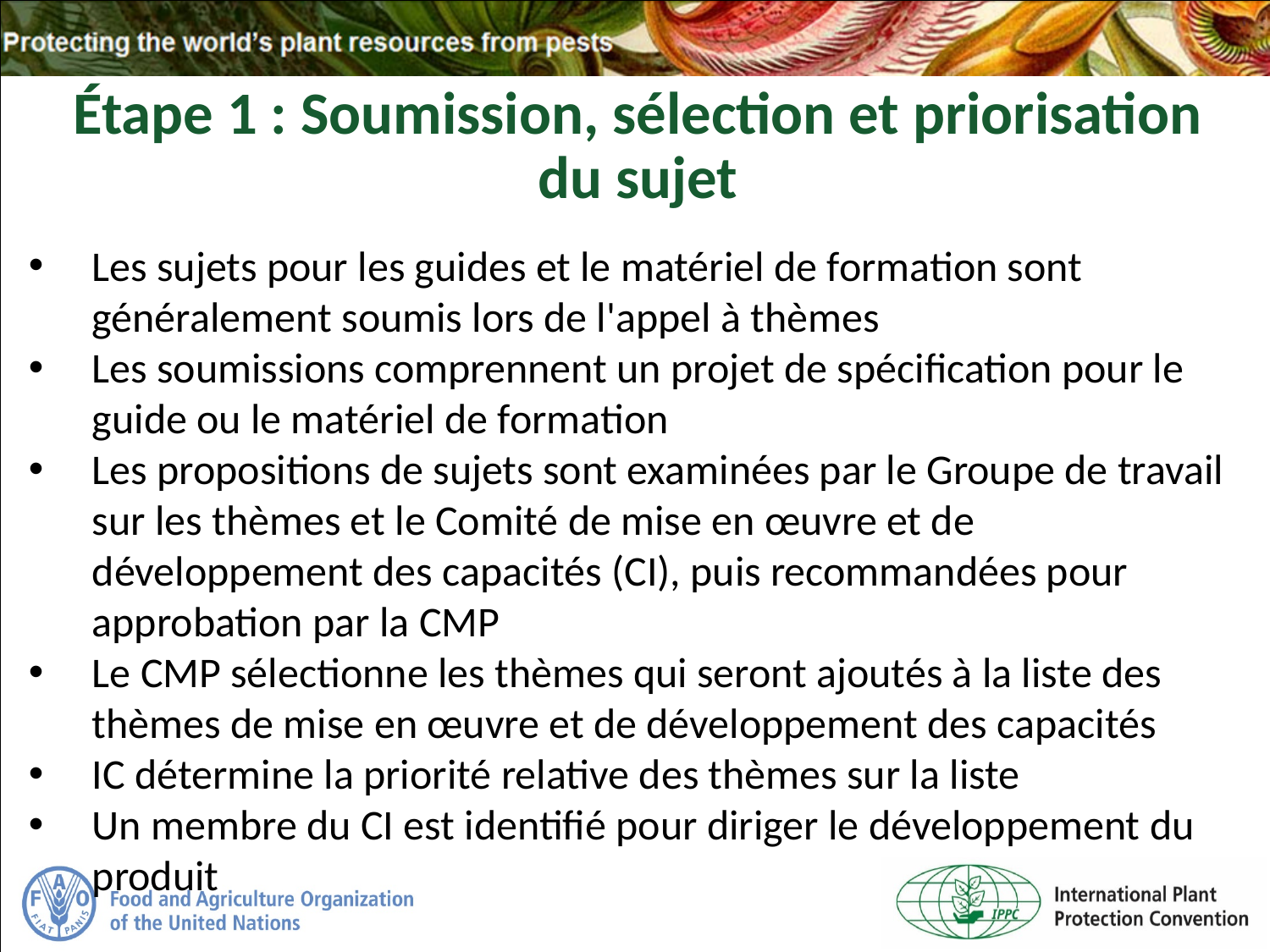

Étape 1 : Soumission, sélection et priorisation du sujet

Les sujets pour les guides et le matériel de formation sont généralement soumis lors de l'appel à thèmes
Les soumissions comprennent un projet de spécification pour le guide ou le matériel de formation
Les propositions de sujets sont examinées par le Groupe de travail sur les thèmes et le Comité de mise en œuvre et de développement des capacités (CI), puis recommandées pour approbation par la CMP
Le CMP sélectionne les thèmes qui seront ajoutés à la liste des thèmes de mise en œuvre et de développement des capacités
IC détermine la priorité relative des thèmes sur la liste
Un membre du CI est identifié pour diriger le développement du produit